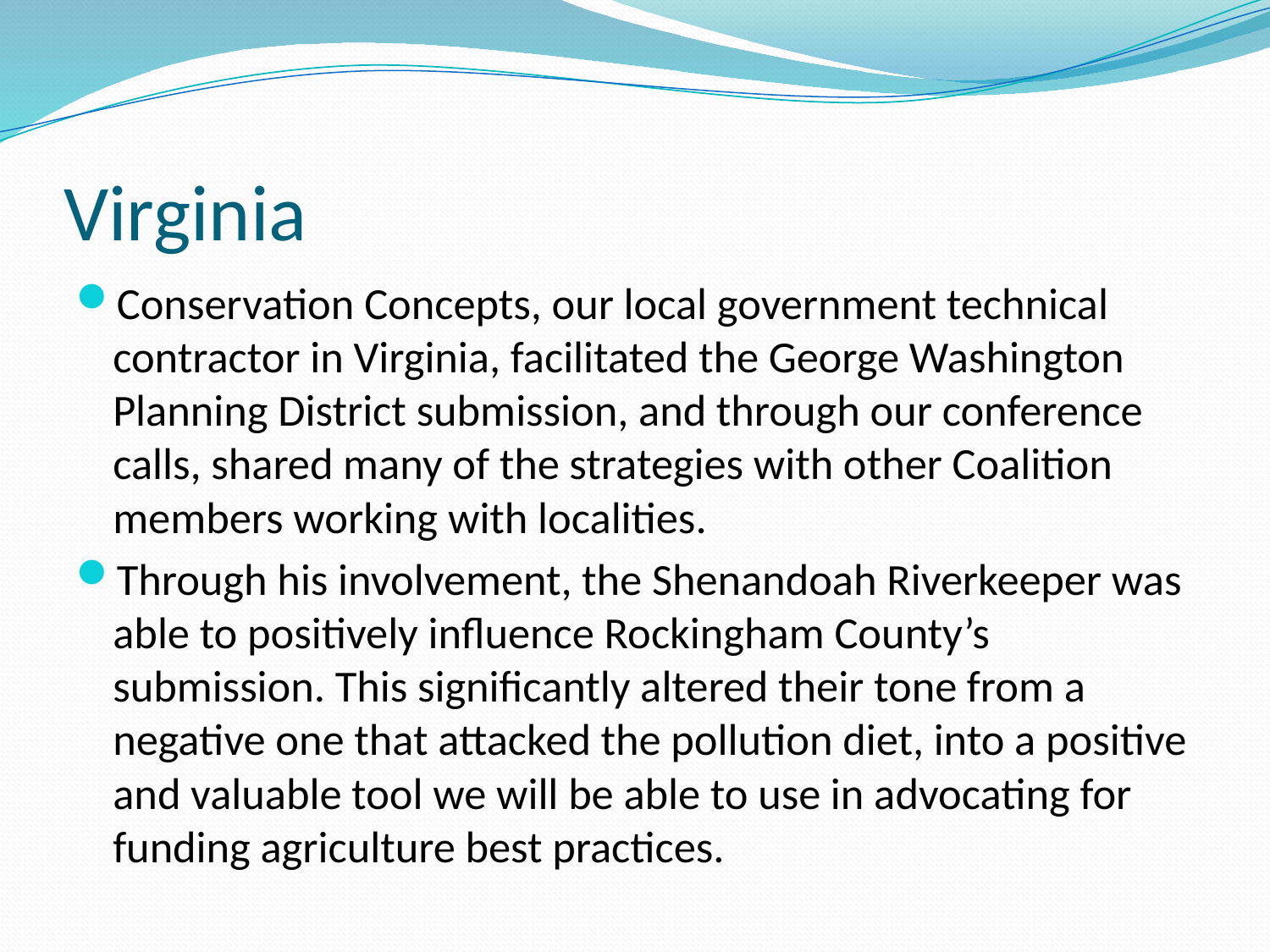

# Virginia
Conservation Concepts, our local government technical contractor in Virginia, facilitated the George Washington Planning District submission, and through our conference calls, shared many of the strategies with other Coalition members working with localities.
Through his involvement, the Shenandoah Riverkeeper was able to positively influence Rockingham County’s submission. This significantly altered their tone from a negative one that attacked the pollution diet, into a positive and valuable tool we will be able to use in advocating for funding agriculture best practices.